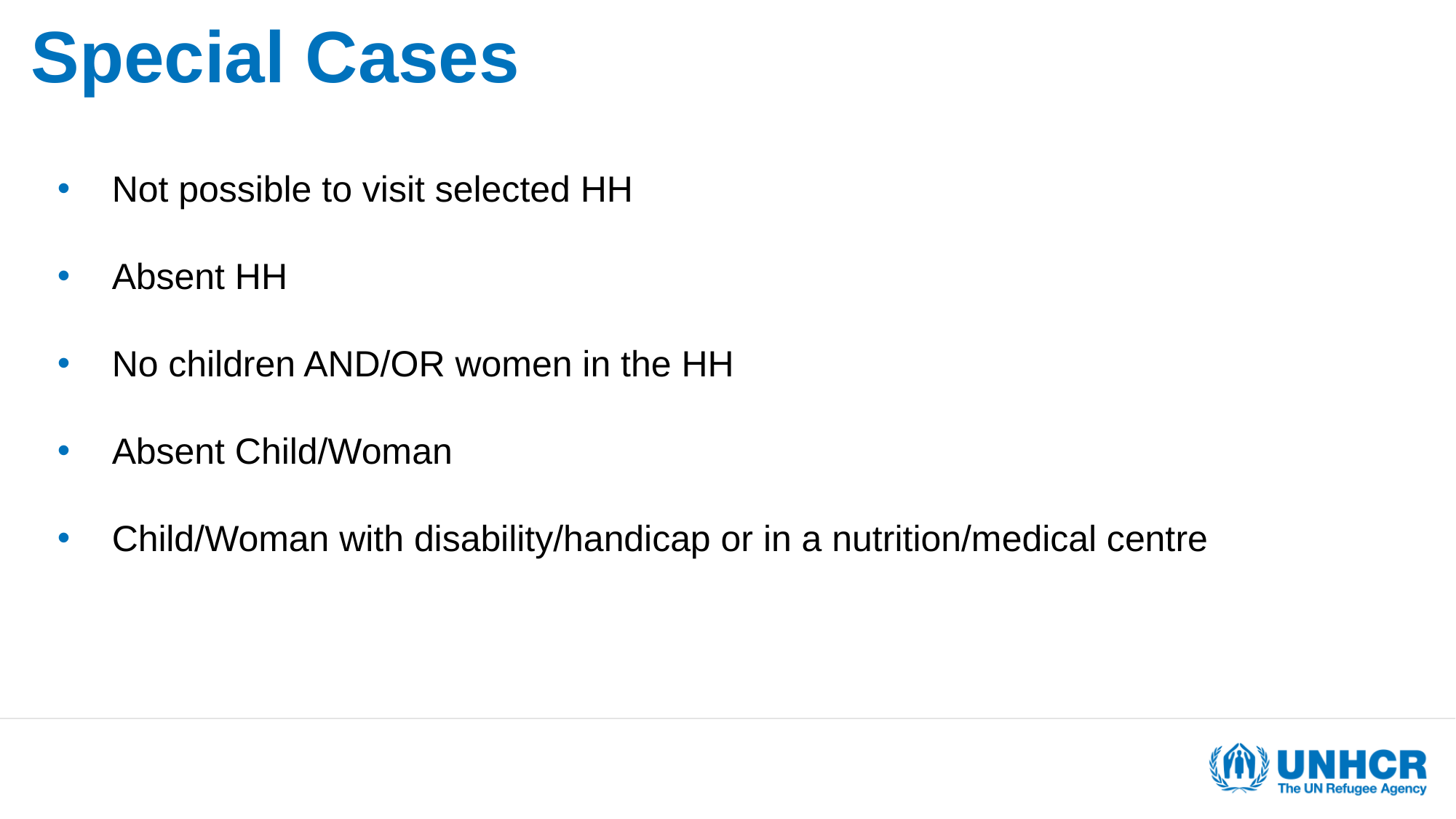

Special Cases
Not possible to visit selected HH

Absent HH

No children AND/OR women in the HH

Absent Child/Woman

Child/Woman with disability/handicap or in a nutrition/medical centre